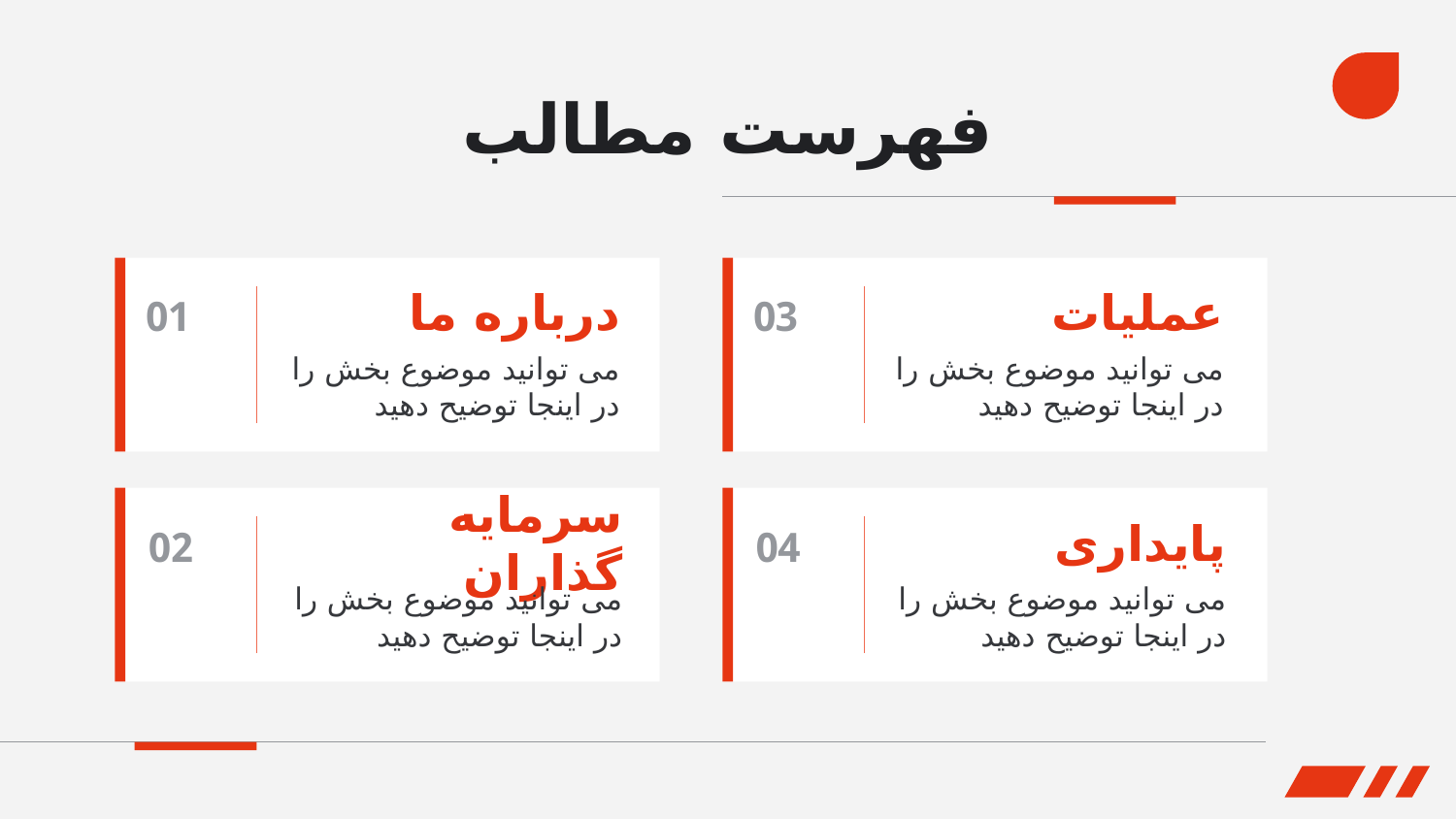

# فهرست مطالب

درباره ما
عملیات
01
03
می توانید موضوع بخش را در اینجا توضیح دهید
می توانید موضوع بخش را در اینجا توضیح دهید

سرمایه گذاران
پایداری
02
04
می توانید موضوع بخش را در اینجا توضیح دهید
می توانید موضوع بخش را در اینجا توضیح دهید